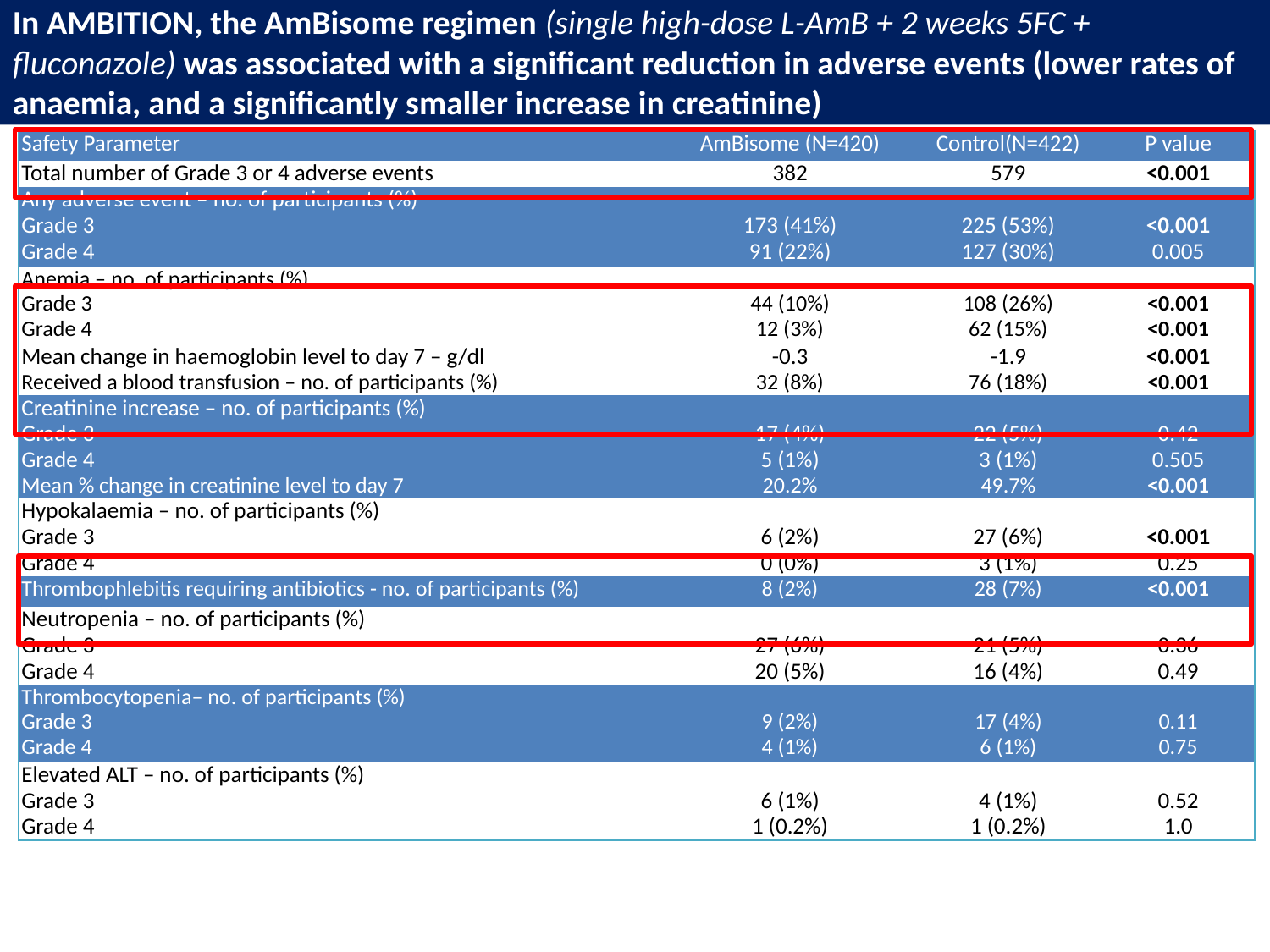

In AMBITION, the AmBisome regimen (single high-dose L-AmB + 2 weeks 5FC + fluconazole) was associated with a significant reduction in adverse events (lower rates of anaemia, and a significantly smaller increase in creatinine)

| Safety Parameter | AmBisome (N=420) | Control(N=422) | P value |
| --- | --- | --- | --- |
| Total number of Grade 3 or 4 adverse events | 382 | 579 | <0.001 |
| Any adverse event – no. of participants (%) Grade 3 Grade 4 | 173 (41%) 91 (22%) | 225 (53%) 127 (30%) | <0.001 0.005 |
| Anemia – no. of participants (%) Grade 3 Grade 4 | 44 (10%) 12 (3%) | 108 (26%) 62 (15%) | <0.001 <0.001 |
| Mean change in haemoglobin level to day 7 – g/dl | -0.3 | -1.9 | <0.001 |
| Received a blood transfusion – no. of participants (%) | 32 (8%) | 76 (18%) | <0.001 |
| Creatinine increase – no. of participants (%) Grade 3 Grade 4 | 17 (4%) 5 (1%) | 22 (5%) 3 (1%) | 0.42 0.505 |
| Mean % change in creatinine level to day 7 | 20.2% | 49.7% | <0.001 |
| Hypokalaemia – no. of participants (%) Grade 3 Grade 4 | 6 (2%) 0 (0%) | 27 (6%) 3 (1%) | <0.001 0.25 |
| Thrombophlebitis requiring antibiotics - no. of participants (%) | 8 (2%) | 28 (7%) | <0.001 |
| Neutropenia – no. of participants (%) Grade 3 Grade 4 | 27 (6%) 20 (5%) | 21 (5%) 16 (4%) | 0.36 0.49 |
| Thrombocytopenia– no. of participants (%) Grade 3 Grade 4 | 9 (2%) 4 (1%) | 17 (4%) 6 (1%) | 0.11 0.75 |
| Elevated ALT – no. of participants (%) Grade 3 Grade 4 | 6 (1%) 1 (0.2%) | 4 (1%) 1 (0.2%) | 0.52 1.0 |